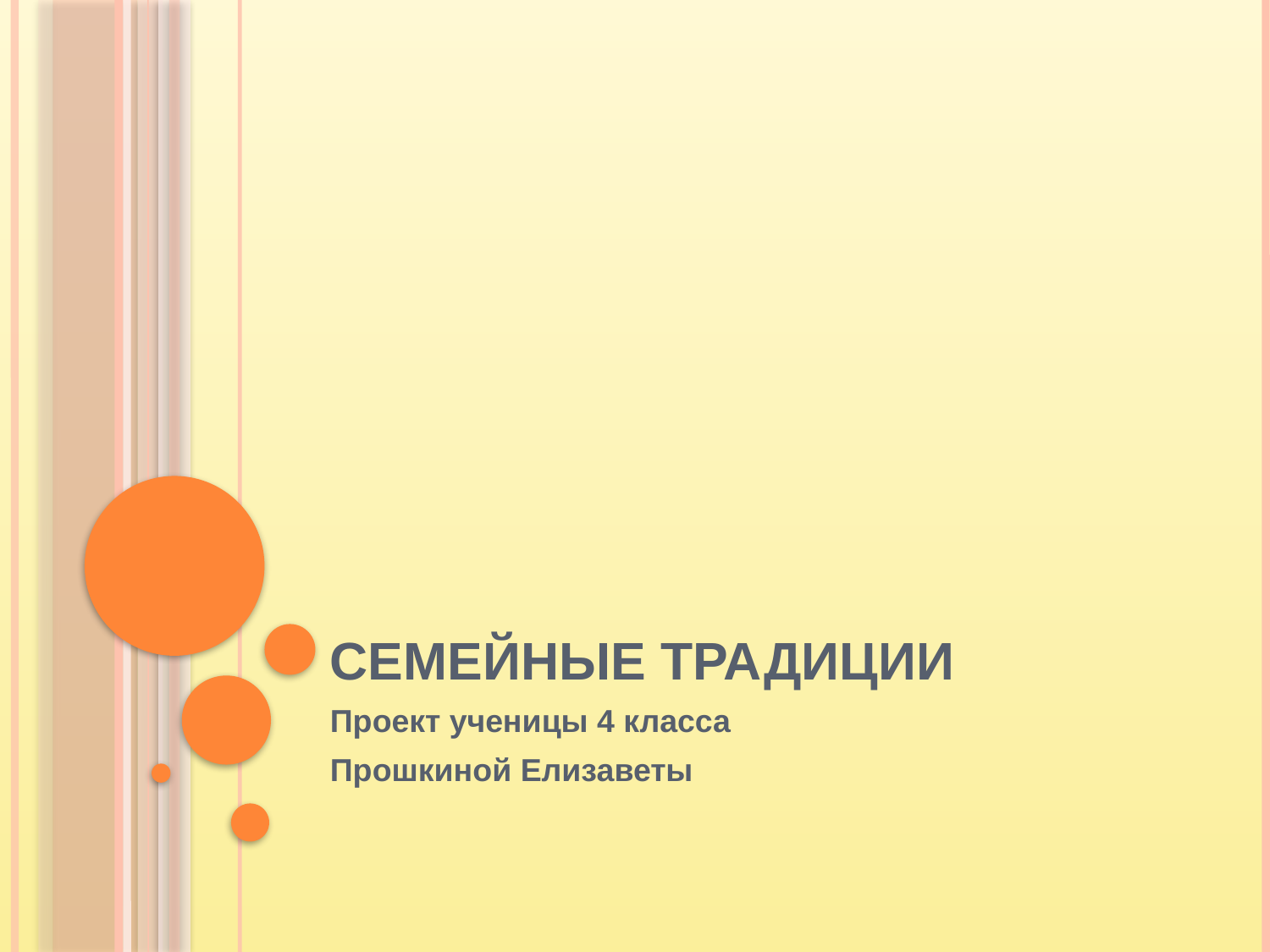

# Семейные традиции
Проект ученицы 4 класса
Прошкиной Елизаветы